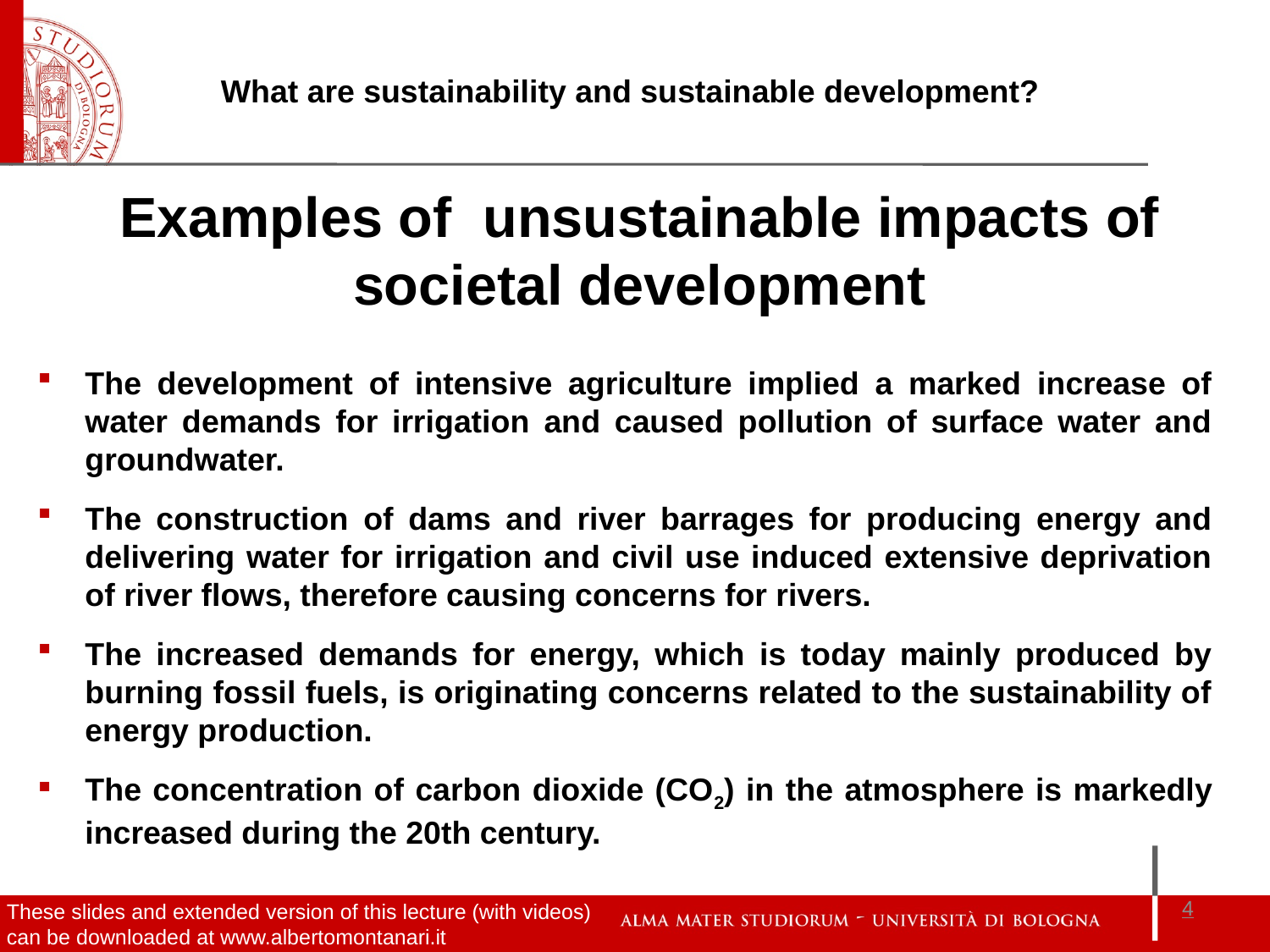

Examples of  unsustainable impacts of societal development
The development of intensive agriculture implied a marked increase of water demands for irrigation and caused pollution of surface water and groundwater.
The construction of dams and river barrages for producing energy and delivering water for irrigation and civil use induced extensive deprivation of river flows, therefore causing concerns for rivers.
The increased demands for energy, which is today mainly produced by burning fossil fuels, is originating concerns related to the sustainability of energy production.
The concentration of carbon dioxide (CO2) in the atmosphere is markedly increased during the 20th century.
4